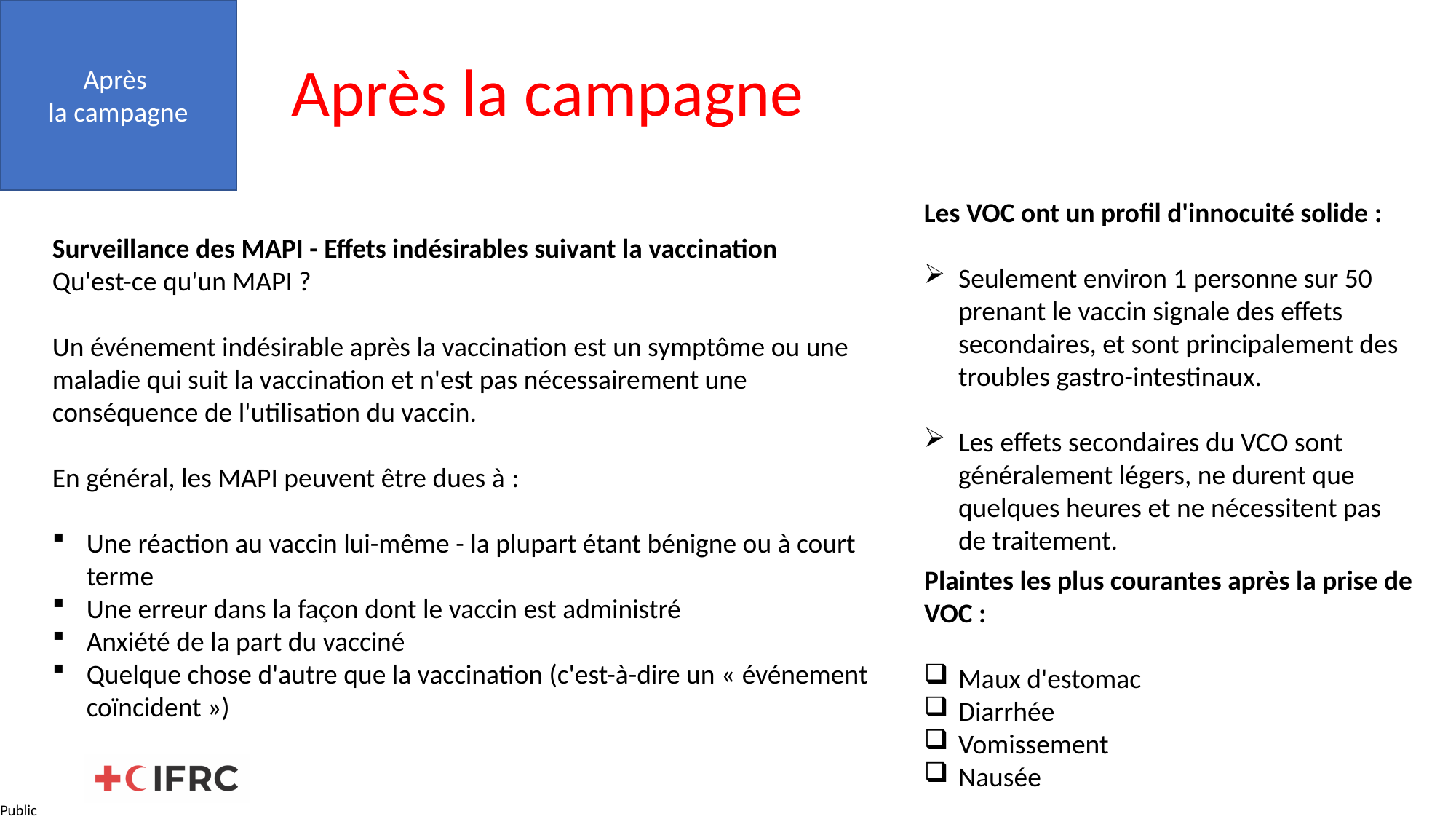

Après
la campagne
# Après la campagne
Les VOC ont un profil d'innocuité solide :

Seulement environ 1 personne sur 50 prenant le vaccin signale des effets secondaires, et sont principalement des troubles gastro-intestinaux.
Les effets secondaires du VCO sont généralement légers, ne durent que quelques heures et ne nécessitent pas de traitement.
Surveillance des MAPI - Effets indésirables suivant la vaccination
Qu'est-ce qu'un MAPI ?

Un événement indésirable après la vaccination est un symptôme ou une maladie qui suit la vaccination et n'est pas nécessairement une conséquence de l'utilisation du vaccin.

En général, les MAPI peuvent être dues à :

Une réaction au vaccin lui-même - la plupart étant bénigne ou à court terme
Une erreur dans la façon dont le vaccin est administré
Anxiété de la part du vacciné
Quelque chose d'autre que la vaccination (c'est-à-dire un « événement coïncident »)
Plaintes les plus courantes après la prise de VOC :

Maux d'estomac
Diarrhée
Vomissement
Nausée